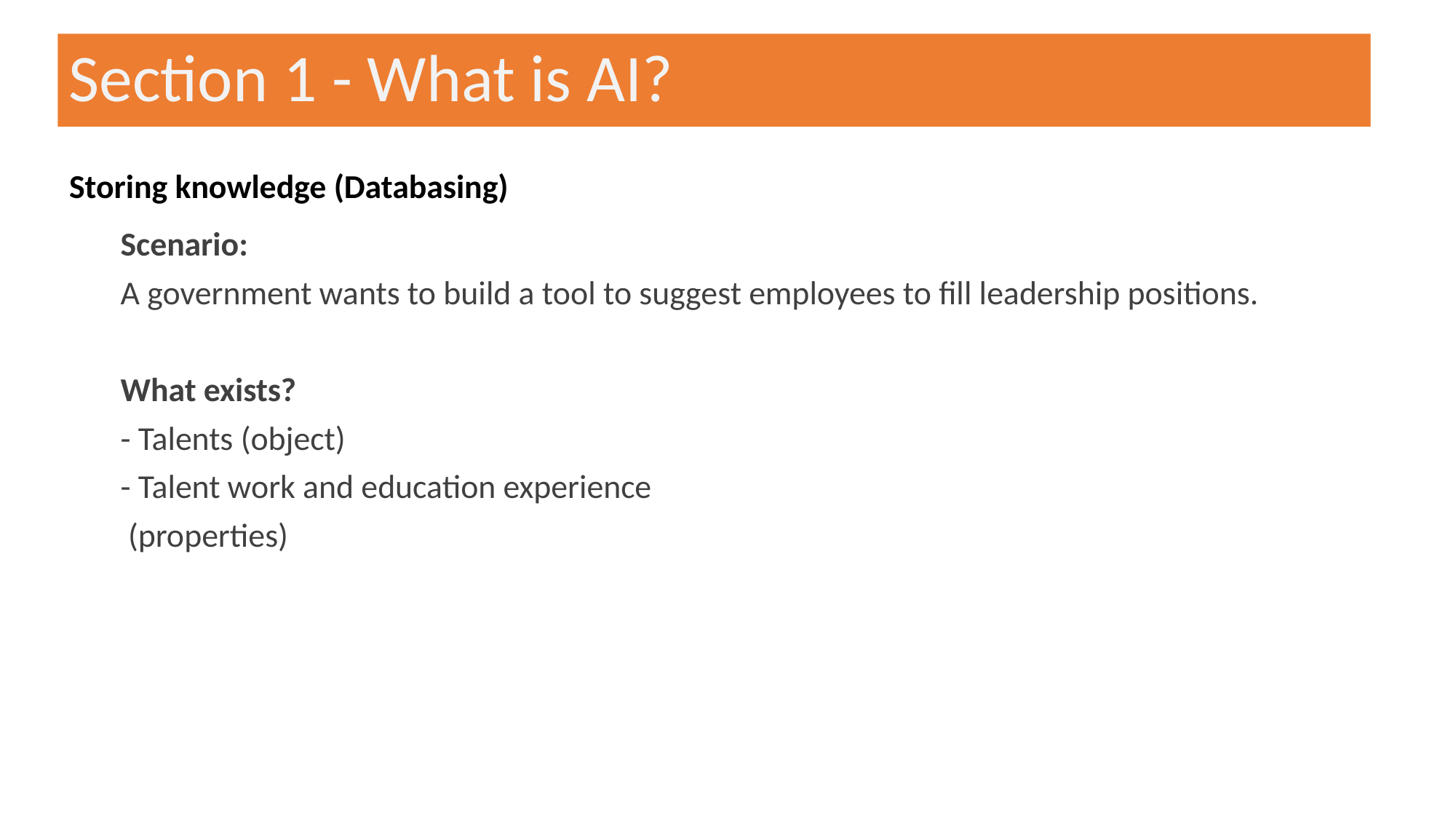

Section 1 - What is AI?
Storing knowledge (Databasing)
Scenario:
A government wants to build a tool to suggest employees to fill leadership positions.

What exists?
- Talents (object)
- Talent work and education experience
 (properties)